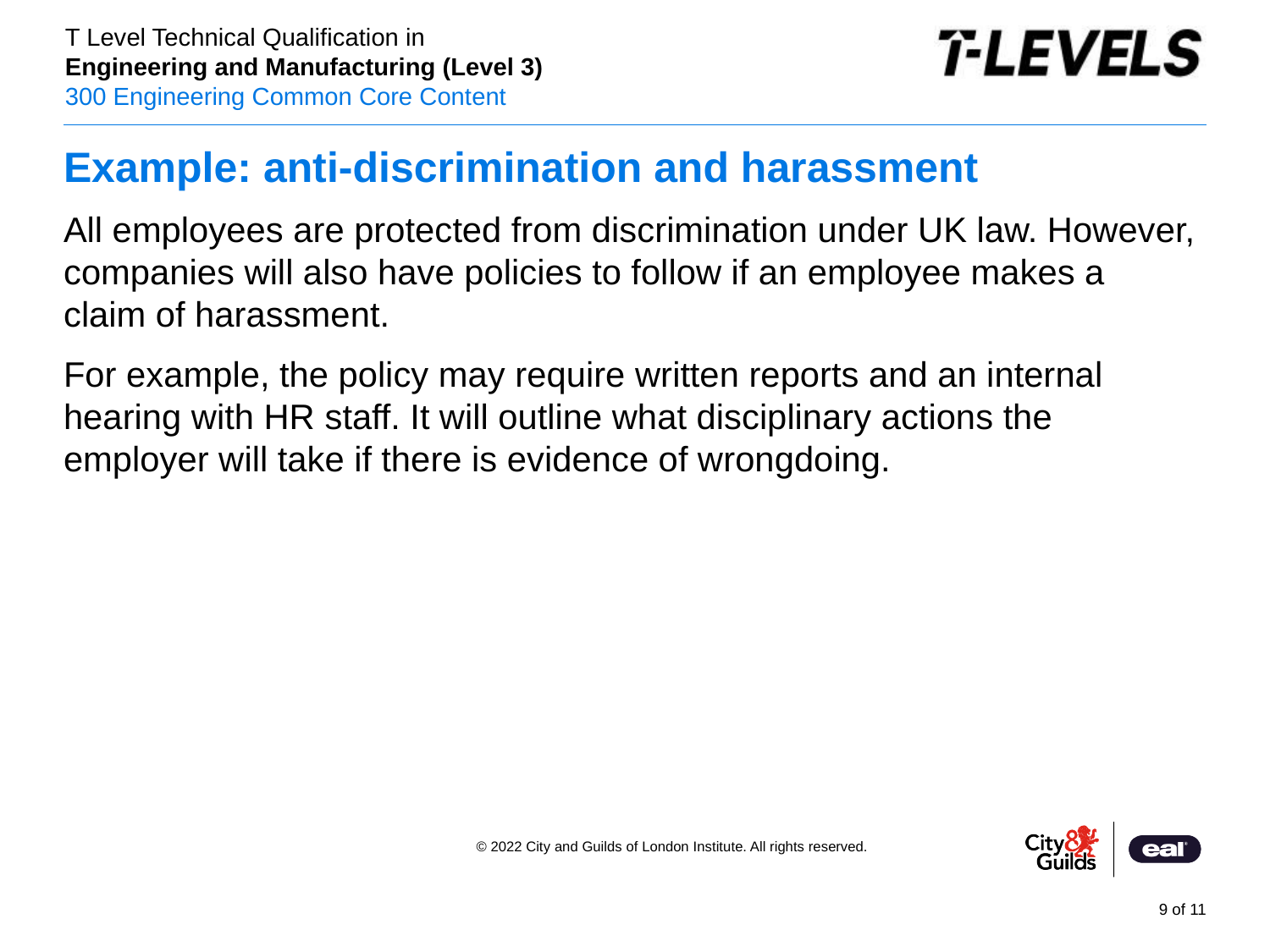

# Example: anti-discrimination and harassment
All employees are protected from discrimination under UK law. However, companies will also have policies to follow if an employee makes a claim of harassment.
For example, the policy may require written reports and an internal hearing with HR staff. It will outline what disciplinary actions the employer will take if there is evidence of wrongdoing.